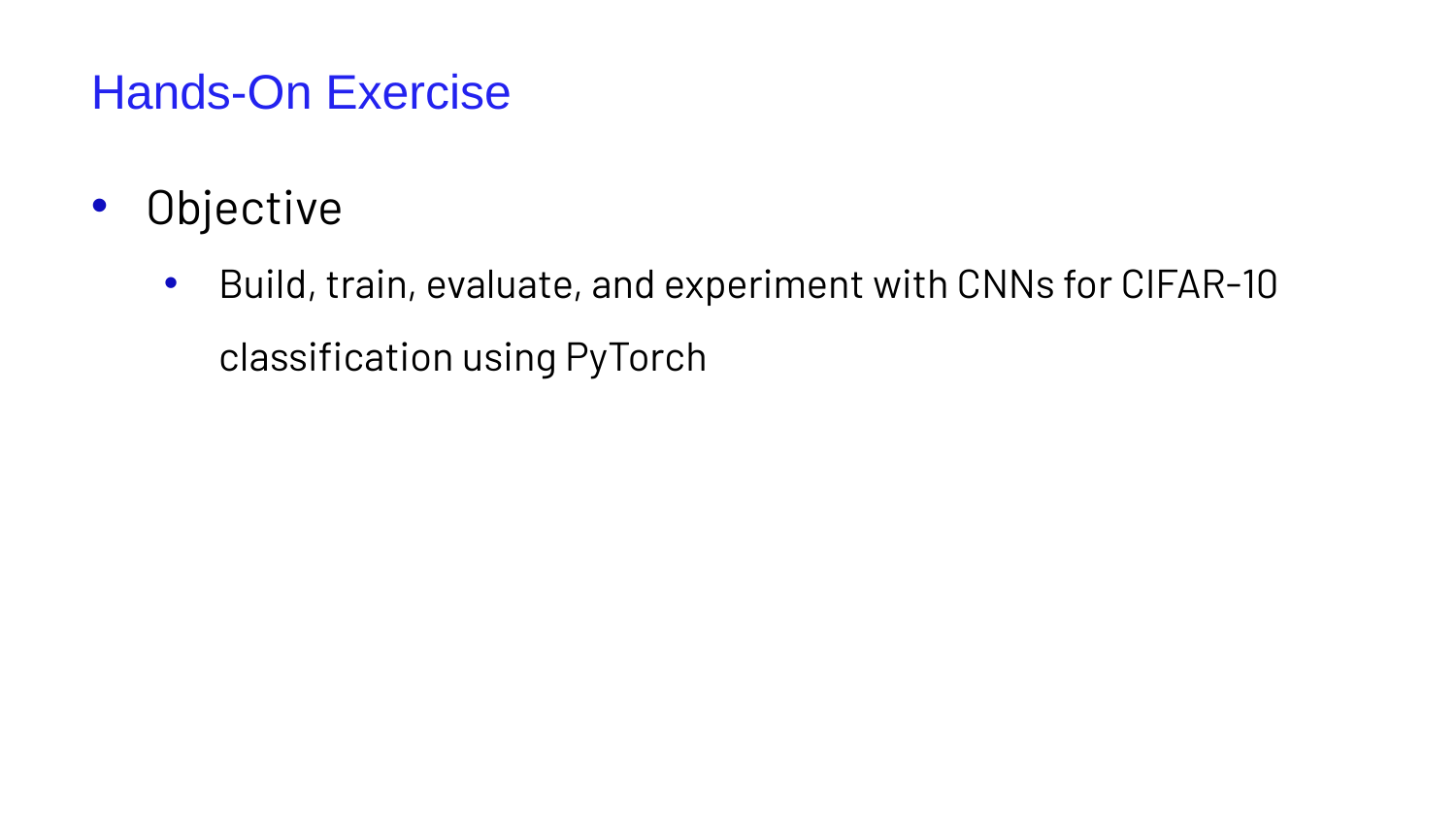

Hands-On Exercise
Objective
Build, train, evaluate, and experiment with CNNs for CIFAR-10 classification using PyTorch